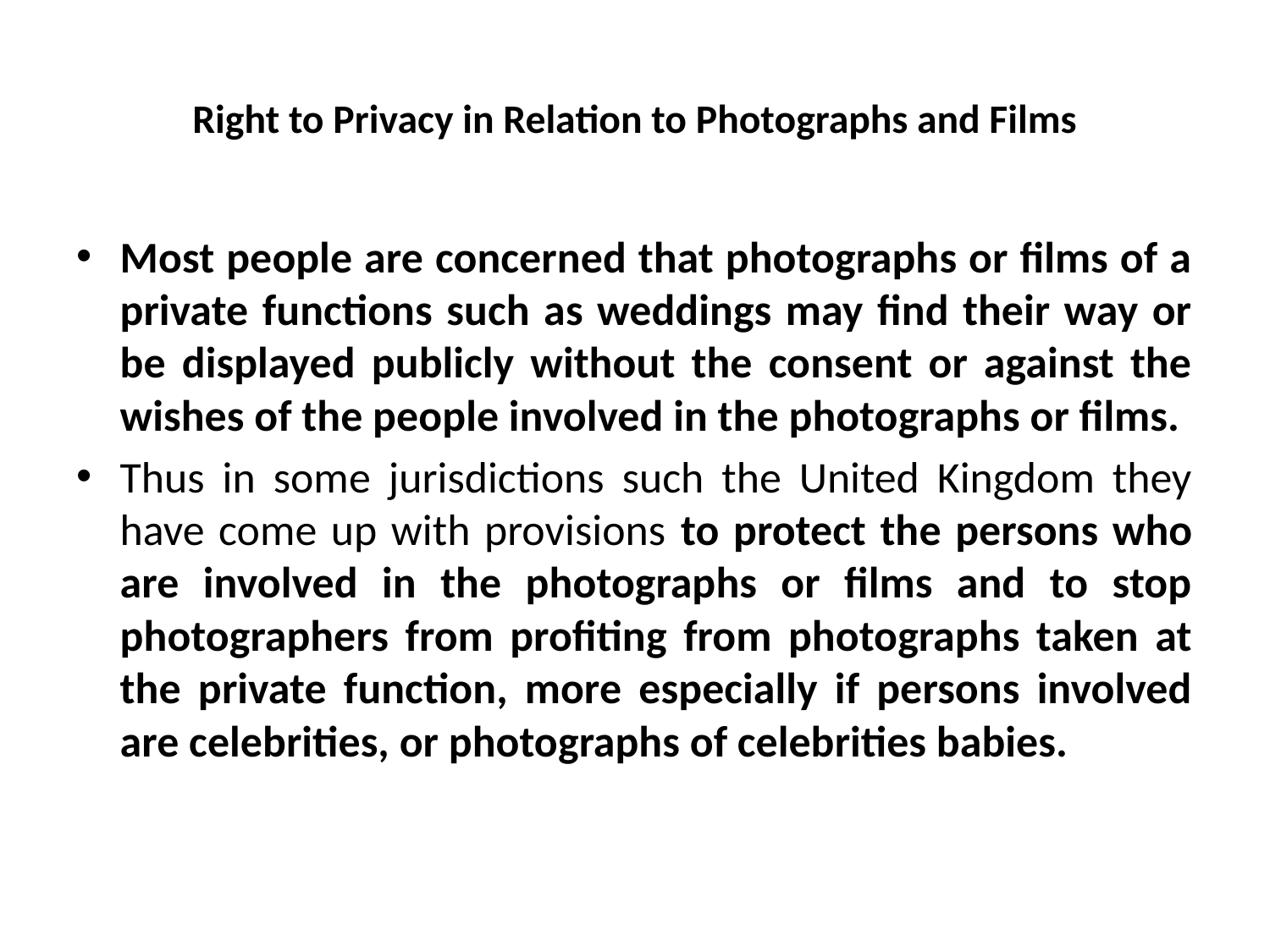

# Right to Privacy in Relation to Photographs and Films
Most people are concerned that photographs or films of a private functions such as weddings may find their way or be displayed publicly without the consent or against the wishes of the people involved in the photographs or films.
Thus in some jurisdictions such the United Kingdom they have come up with provisions to protect the persons who are involved in the photographs or films and to stop photographers from profiting from photographs taken at the private function, more especially if persons involved are celebrities, or photographs of celebrities babies.